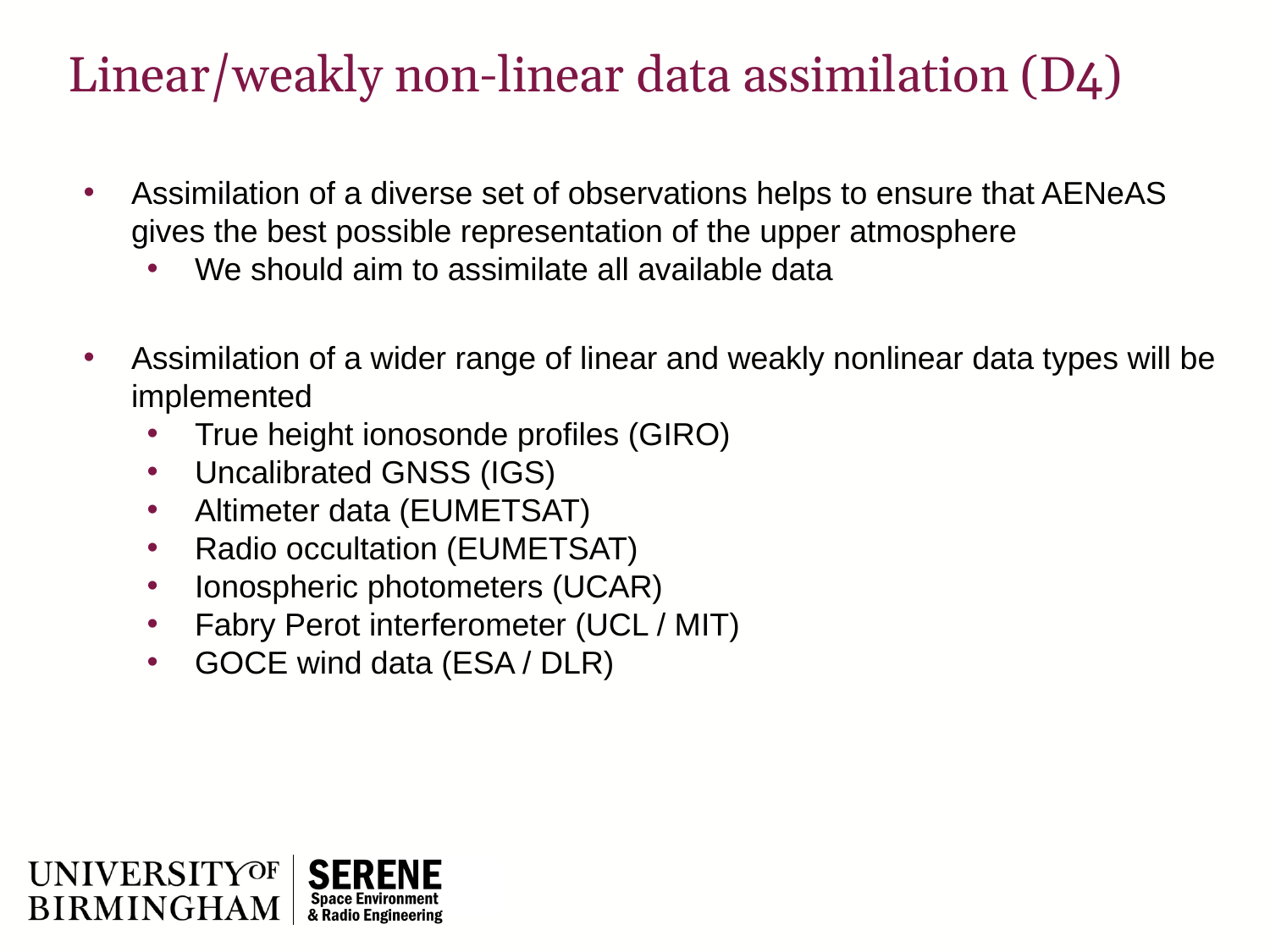

# Linear/weakly non-linear data assimilation (D4)
Assimilation of a diverse set of observations helps to ensure that AENeAS gives the best possible representation of the upper atmosphere
We should aim to assimilate all available data

Assimilation of a wider range of linear and weakly nonlinear data types will be implemented
True height ionosonde profiles (GIRO)
Uncalibrated GNSS (IGS)
Altimeter data (EUMETSAT)
Radio occultation (EUMETSAT)
Ionospheric photometers (UCAR)
Fabry Perot interferometer (UCL / MIT)
GOCE wind data (ESA / DLR)